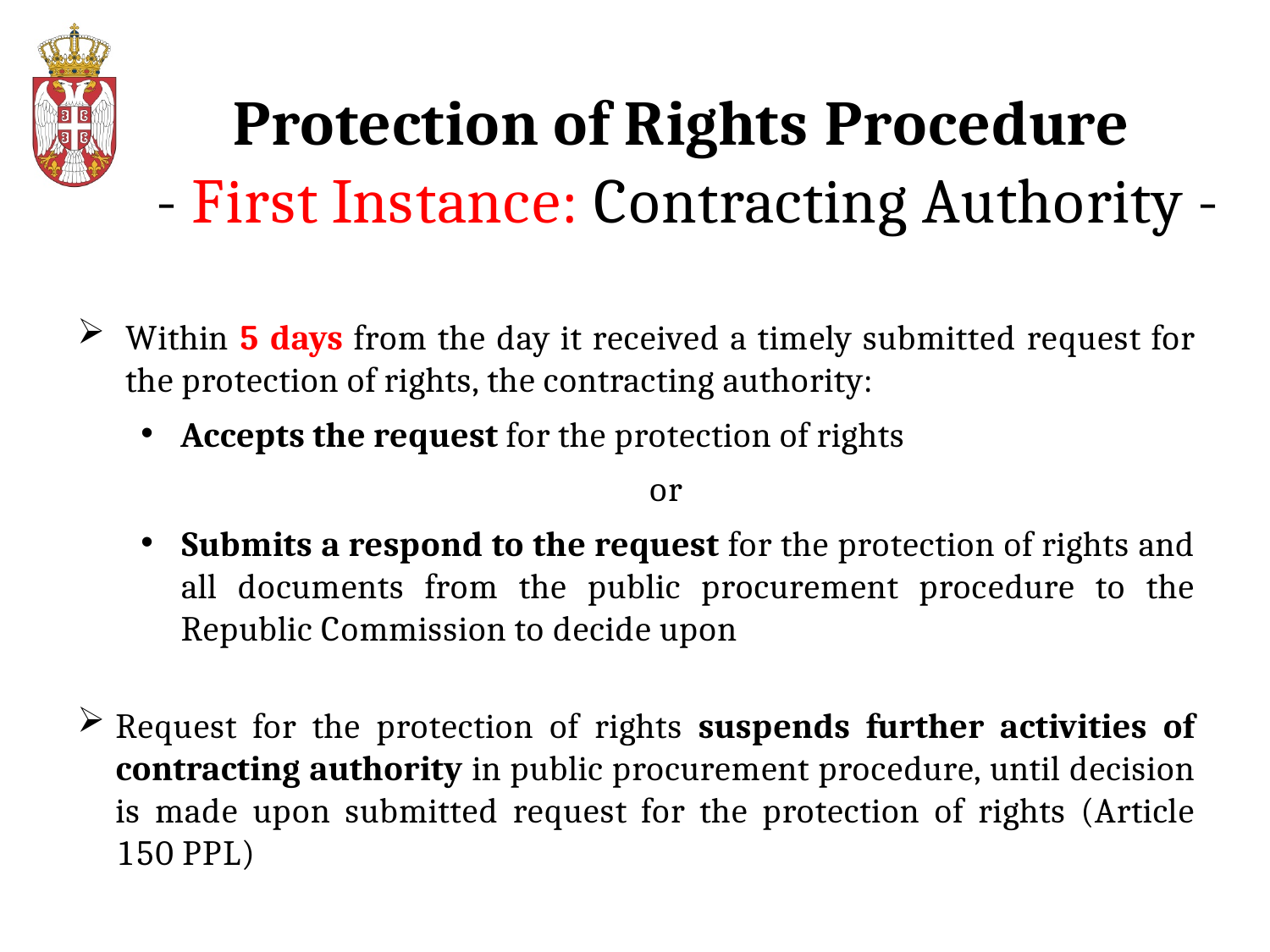

# Protection of Rights Procedure - First Instance: Contracting Authority -

Within 5 days from the day it received a timely submitted request for the protection of rights, the contracting authority:
Accepts the request for the protection of rights
     				or
Submits a respond to the request for the protection of rights and all documents from the public procurement procedure to the Republic Commission to decide upon

Request for the protection of rights suspends further activities of contracting authority in public procurement procedure, until decision is made upon submitted request for the protection of rights (Article 150 PPL)